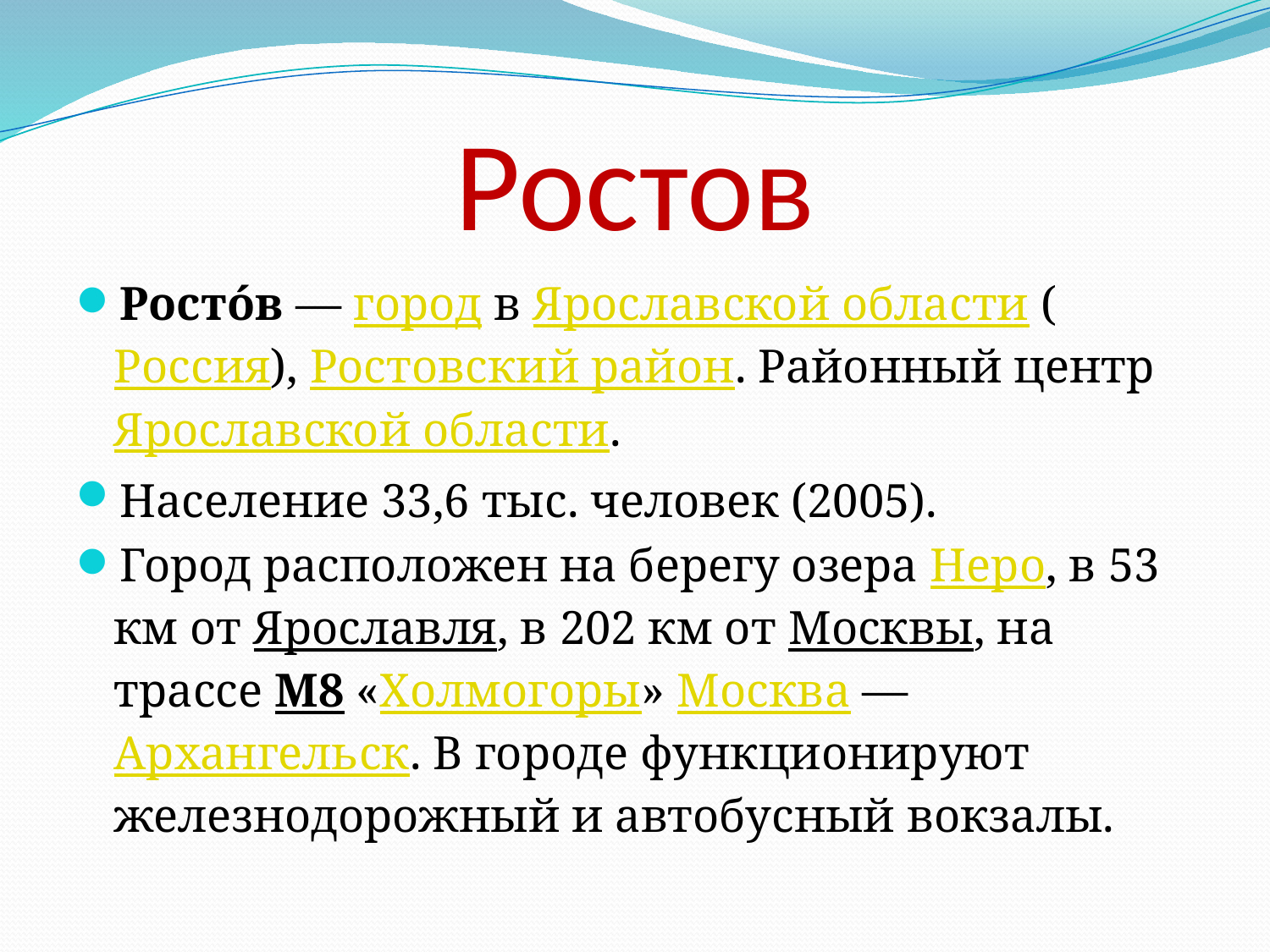

# Ростов
Росто́в — город в Ярославской области (Россия), Ростовский район. Районный центр Ярославской области.
Население 33,6 тыс. человек (2005).
Город расположен на берегу озера Неро, в 53 км от Ярославля, в 202 км от Москвы, на трассе М8 «Холмогоры» Москва — Архангельск. В городе функционируют железнодорожный и автобусный вокзалы.